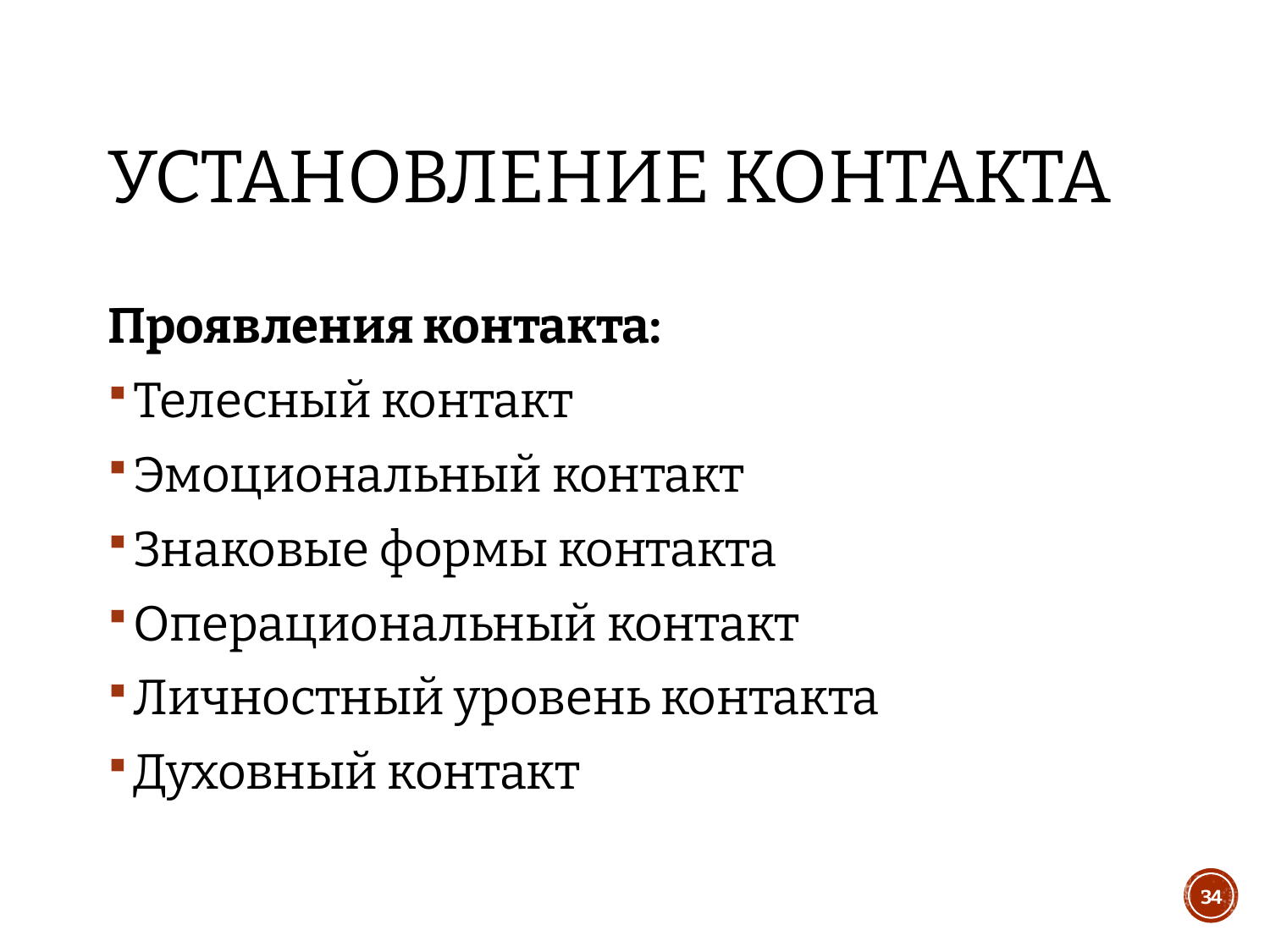

# Установление контакта
Проявления контакта:
Телесный контакт
Эмоциональный контакт
Знаковые формы контакта
Операциональный контакт
Личностный уровень контакта
Духовный контакт
34